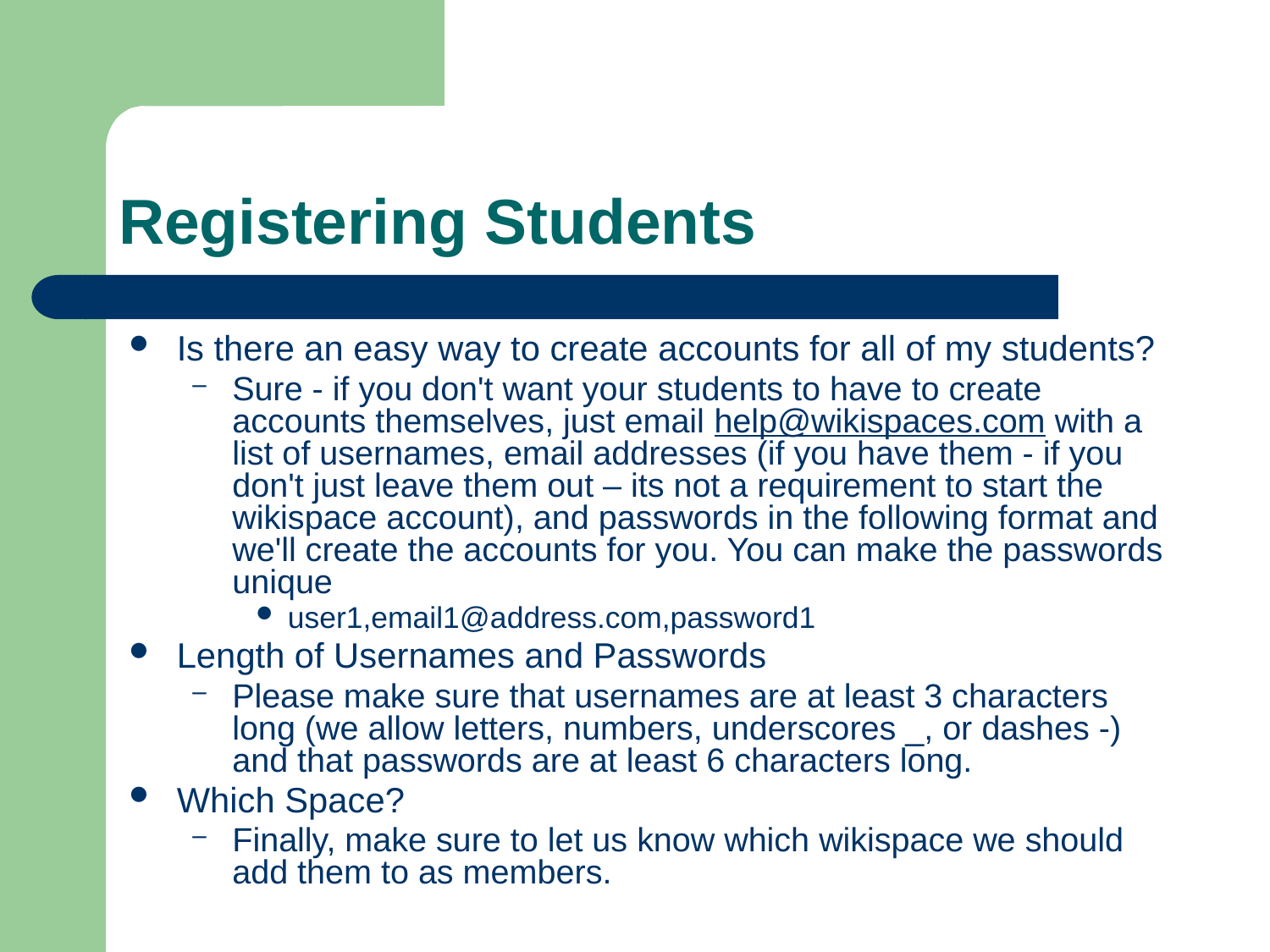

# Registering Students
Is there an easy way to create accounts for all of my students?
Sure - if you don't want your students to have to create accounts themselves, just email help@wikispaces.com with a list of usernames, email addresses (if you have them - if you don't just leave them out – its not a requirement to start the wikispace account), and passwords in the following format and we'll create the accounts for you. You can make the passwords unique
user1,email1@address.com,password1
Length of Usernames and Passwords
Please make sure that usernames are at least 3 characters long (we allow letters, numbers, underscores _, or dashes -) and that passwords are at least 6 characters long.
Which Space?
Finally, make sure to let us know which wikispace we should add them to as members.